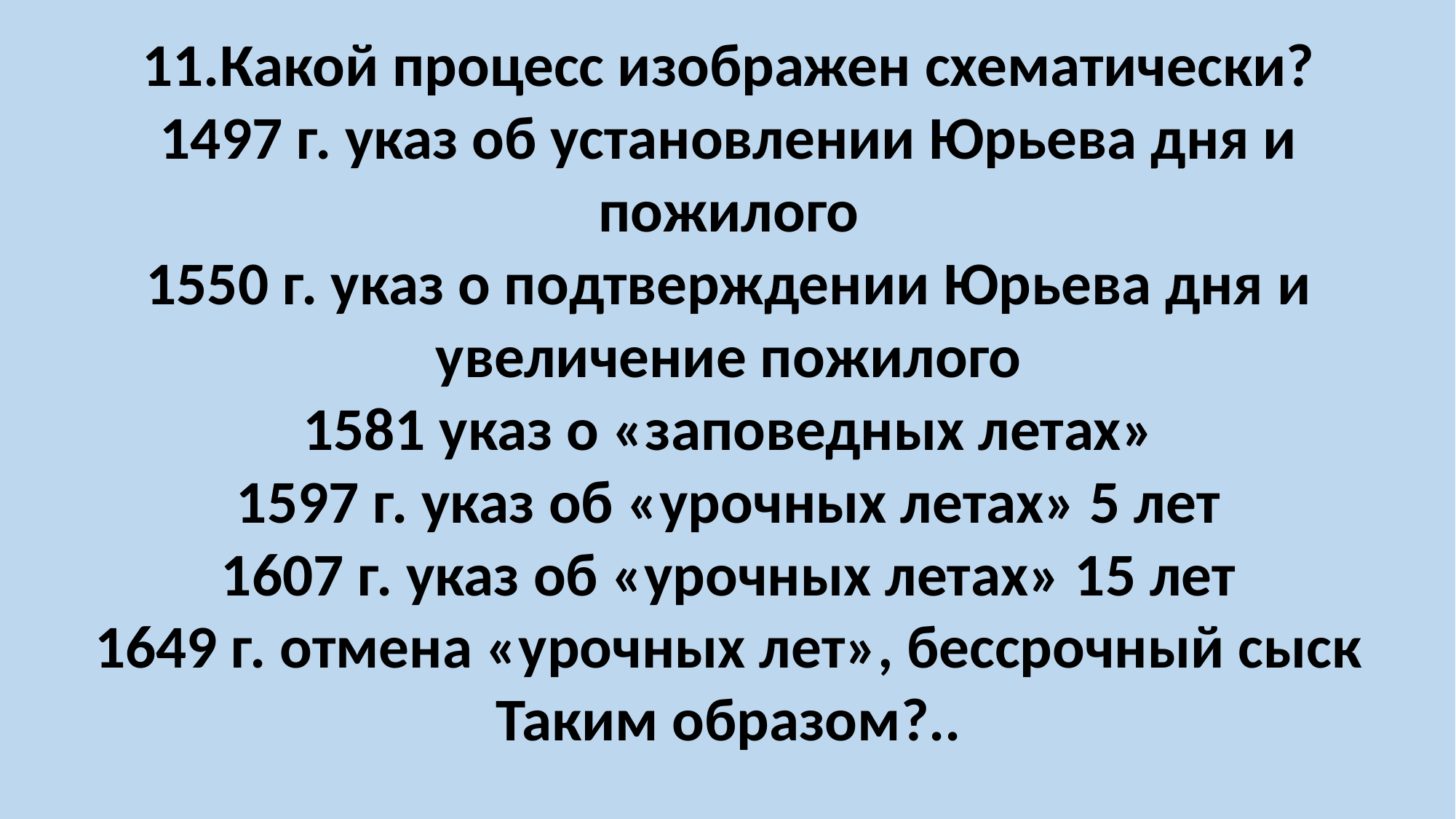

11.Какой процесс изображен схематически?
1497 г. указ об установлении Юрьева дня и пожилого
1550 г. указ о подтверждении Юрьева дня и увеличение пожилого
1581 указ о «заповедных летах»
1597 г. указ об «урочных летах» 5 лет
1607 г. указ об «урочных летах» 15 лет
1649 г. отмена «урочных лет», бессрочный сыск
Таким образом?..